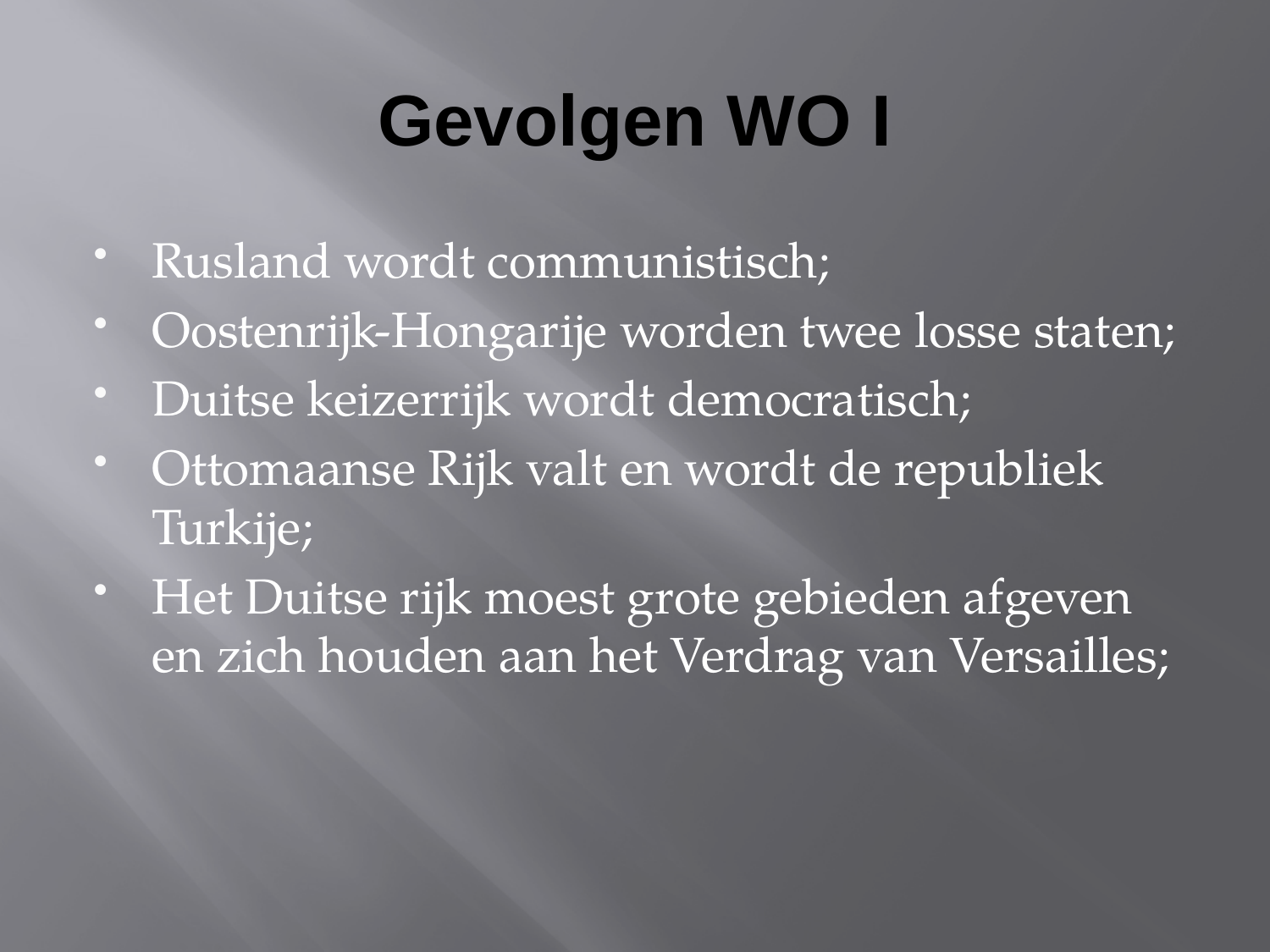

# Gevolgen WO I
Rusland wordt communistisch;
Oostenrijk-Hongarije worden twee losse staten;
Duitse keizerrijk wordt democratisch;
Ottomaanse Rijk valt en wordt de republiek Turkije;
Het Duitse rijk moest grote gebieden afgeven en zich houden aan het Verdrag van Versailles;